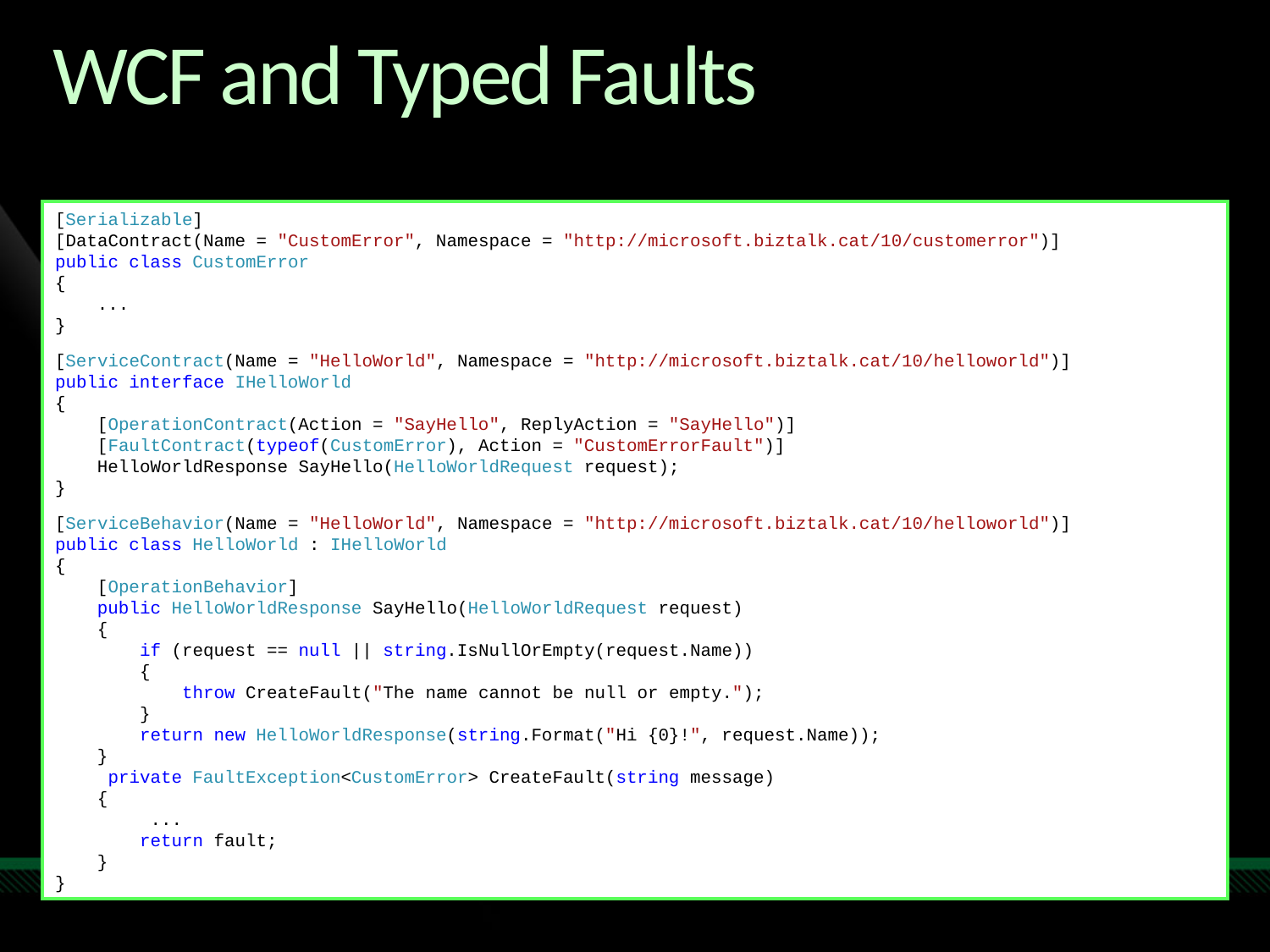

# WCF and Typed Faults

[Serializable]
[DataContract(Name = "CustomError", Namespace = "http://microsoft.biztalk.cat/10/customerror")]
public class CustomError
{
    ...
}

[ServiceContract(Name = "HelloWorld", Namespace = "http://microsoft.biztalk.cat/10/helloworld")]
public interface IHelloWorld
{
    [OperationContract(Action = "SayHello", ReplyAction = "SayHello")]
    [FaultContract(typeof(CustomError), Action = "CustomErrorFault")]
    HelloWorldResponse SayHello(HelloWorldRequest request);
}

[ServiceBehavior(Name = "HelloWorld", Namespace = "http://microsoft.biztalk.cat/10/helloworld")]
public class HelloWorld : IHelloWorld
{
    [OperationBehavior]
    public HelloWorldResponse SayHello(HelloWorldRequest request)
    {
        if (request == null || string.IsNullOrEmpty(request.Name))
        {
            throw CreateFault("The name cannot be null or empty.");
        }
        return new HelloWorldResponse(string.Format("Hi {0}!", request.Name));
    }
     private FaultException<CustomError> CreateFault(string message)
    {
         ...
        return fault;
    }
}